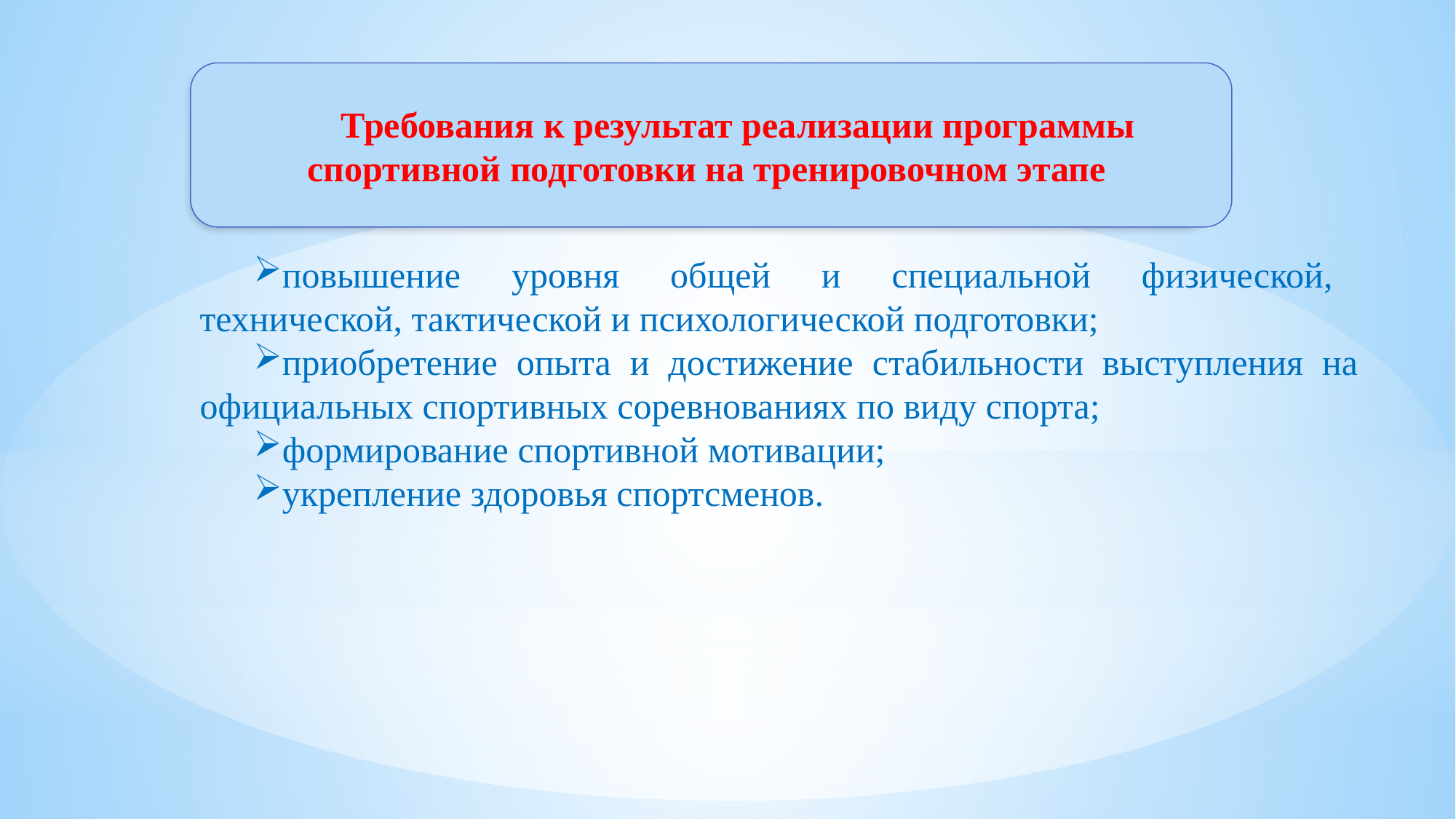

Требования к результат реализации программы спортивной подготовки на тренировочном этапе
повышение  уровня  общей  и  специальной  физической,  технической, тактической и психологической подготовки;
приобретение  опыта  и  достижение  стабильности  выступления  на официальных спортивных соревнованиях по виду спорта;
формирование спортивной мотивации;
укрепление здоровья спортсменов.